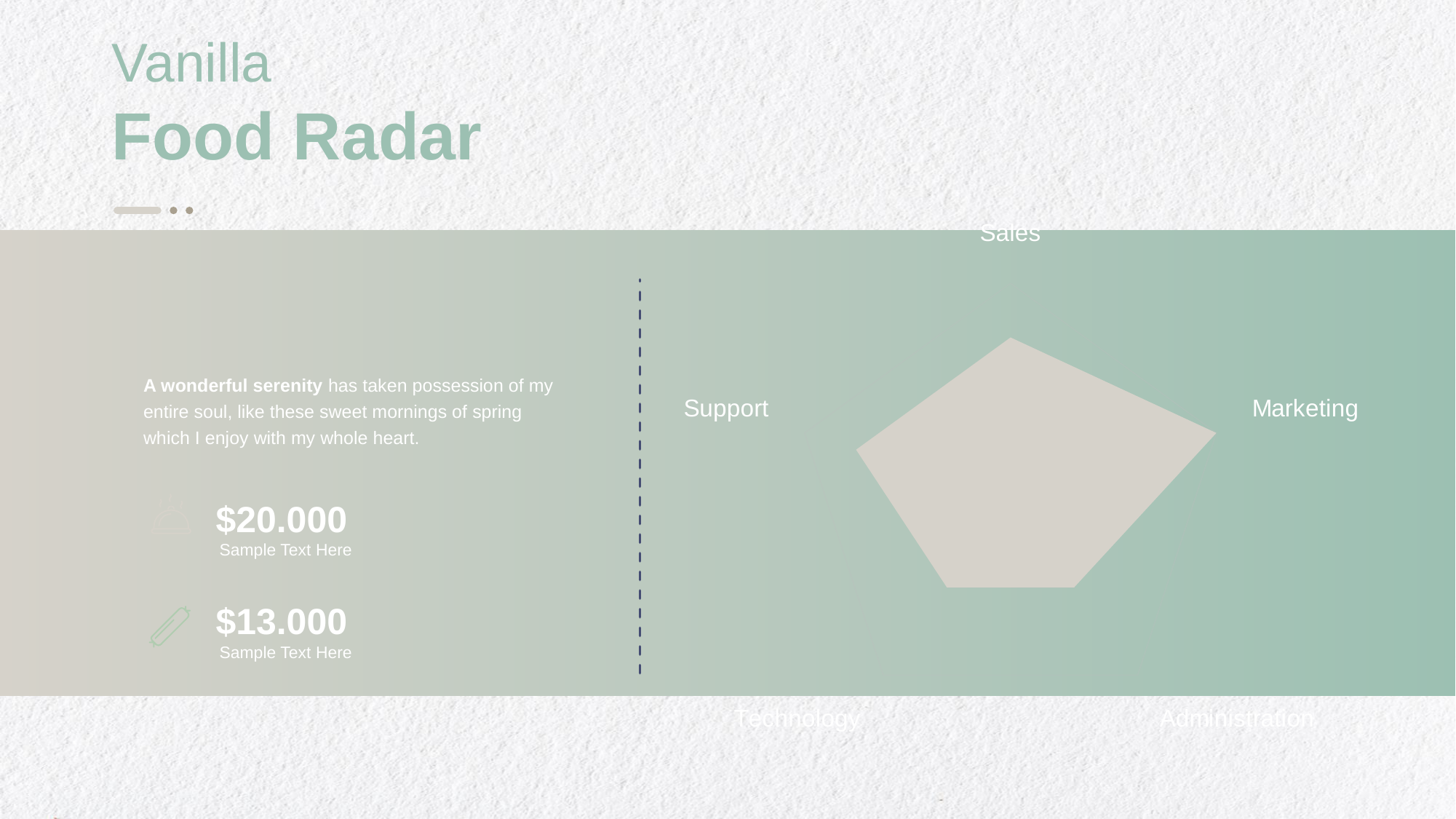

Vanilla
Food Radar

### Chart

| Category | Series 1 | Series 2 |
|---|---|---|
| Sales | 0.3 | 0.25 |
| Marketing | 0.4 | 0.2 |
| Administration | 0.2 | 0.15 |
| Technology | 0.2 | 0.2 |
| Support | 0.3 | 0.27 |
e7d195523061f1c0c2b73831c94a3edc981f60e396d3e182073EE1468018468A7F192AE5E5CD515B6C3125F8AF6E4EE646174E8CF0B46FD19828DCE8CDA3B3A044A74F0E769C5FA8CB87AB6FC303C8BA3785FAC64AF5424764E128FECAE4CC72932BB65C8C121A0F41C1707D94688ED66335DC6AE12288BF2055523C0C26863D2CD4AC454A29EEC183CEF0375334B579
A wonderful serenity has taken possession of my entire soul, like these sweet mornings of spring which I enjoy with my whole heart.
$20.000

Sample Text Here
$13.000

Sample Text Here